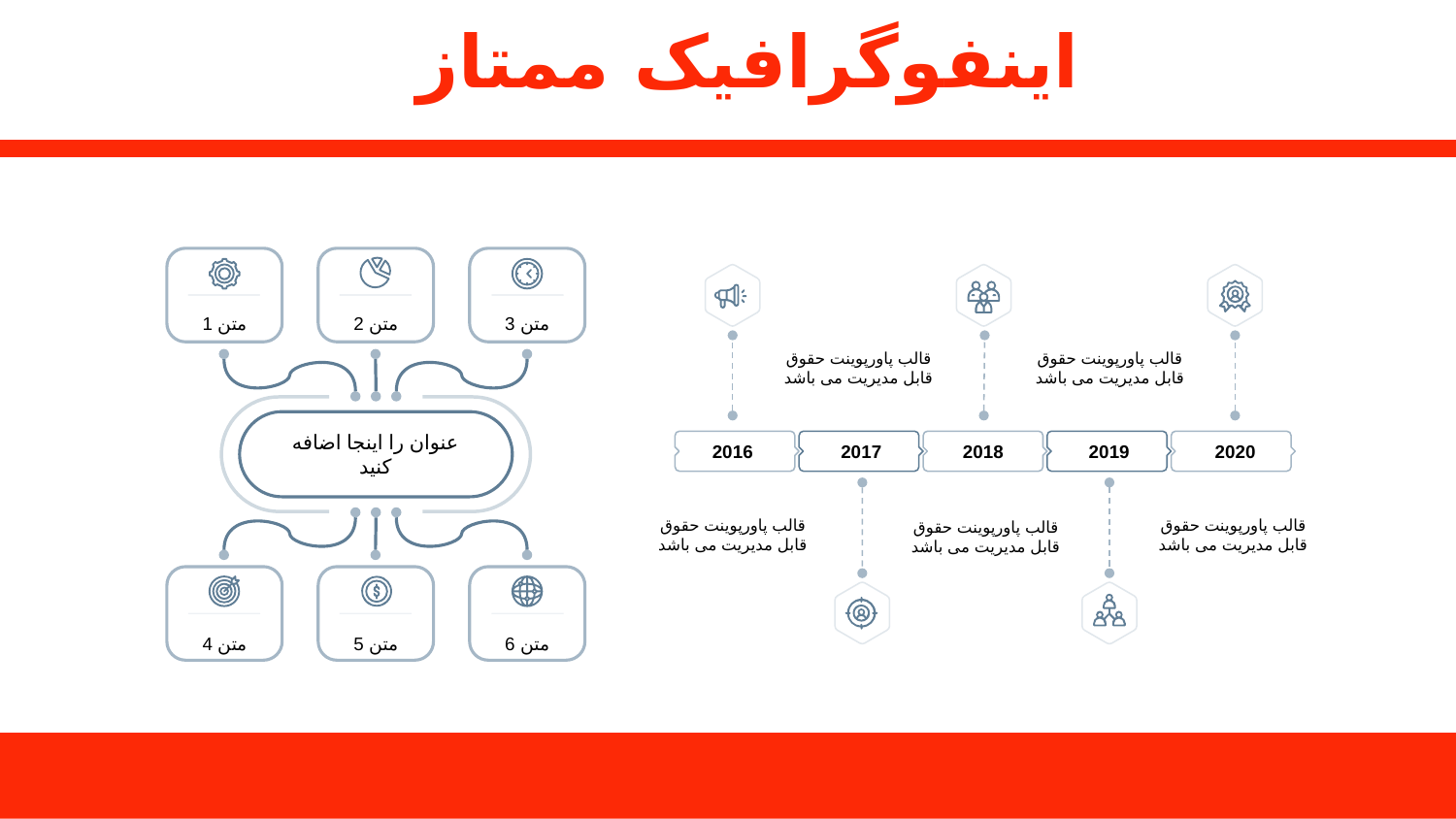

# اینفوگرافیک ممتاز

متن 2
متن 3
متن 1

قالب پاورپوینت حقوق قابل مدیریت می باشد
قالب پاورپوینت حقوق قابل مدیریت می باشد

عنوان را اینجا اضافه کنید
2016
2017
2018
2019
2020

قالب پاورپوینت حقوق قابل مدیریت می باشد
قالب پاورپوینت حقوق قابل مدیریت می باشد
قالب پاورپوینت حقوق قابل مدیریت می باشد

متن 4
متن 5
متن 6